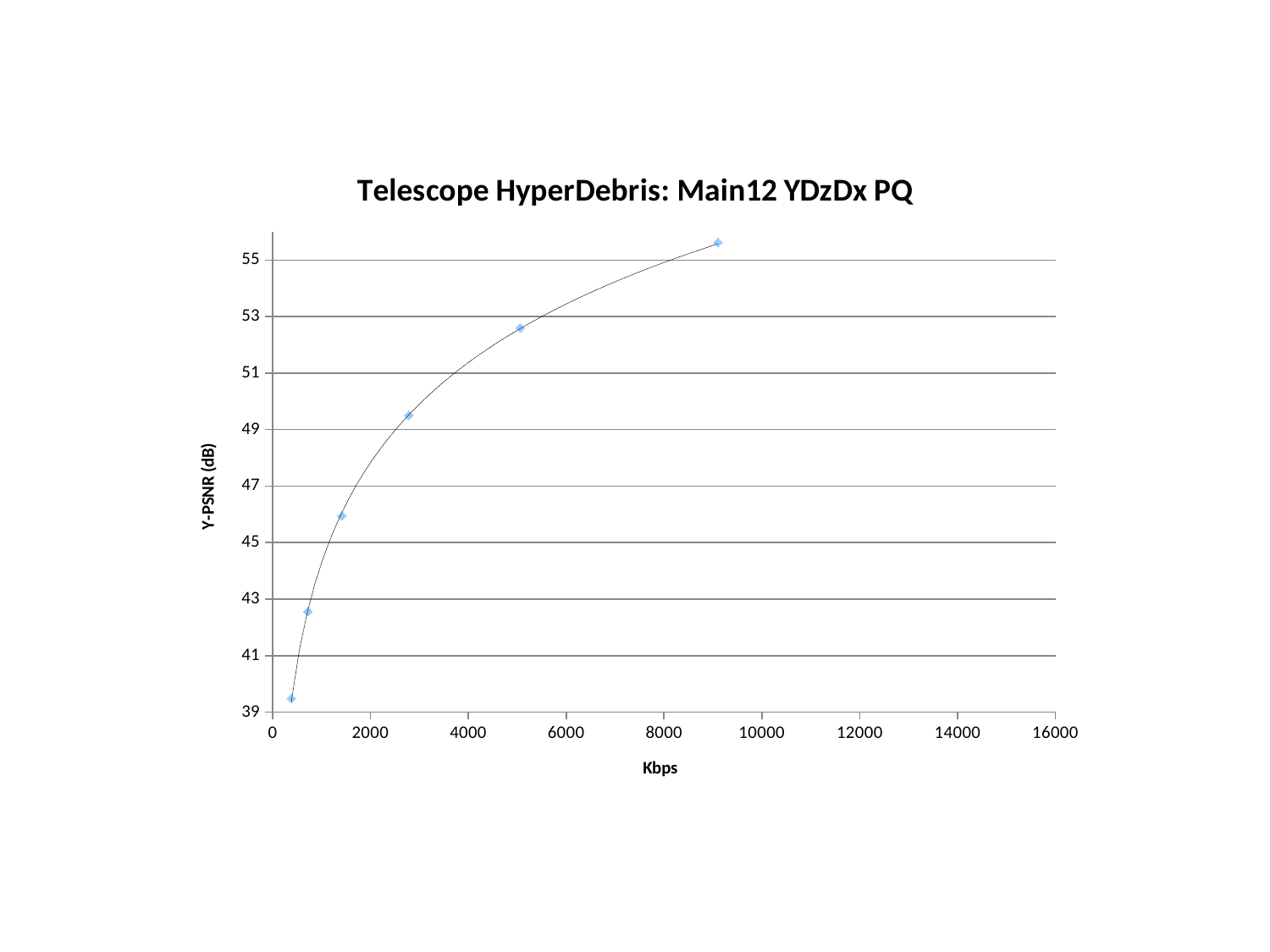

### Chart: Telescope HyperDebris: Main12 YDzDx PQ

| Category |  |
|---|---|